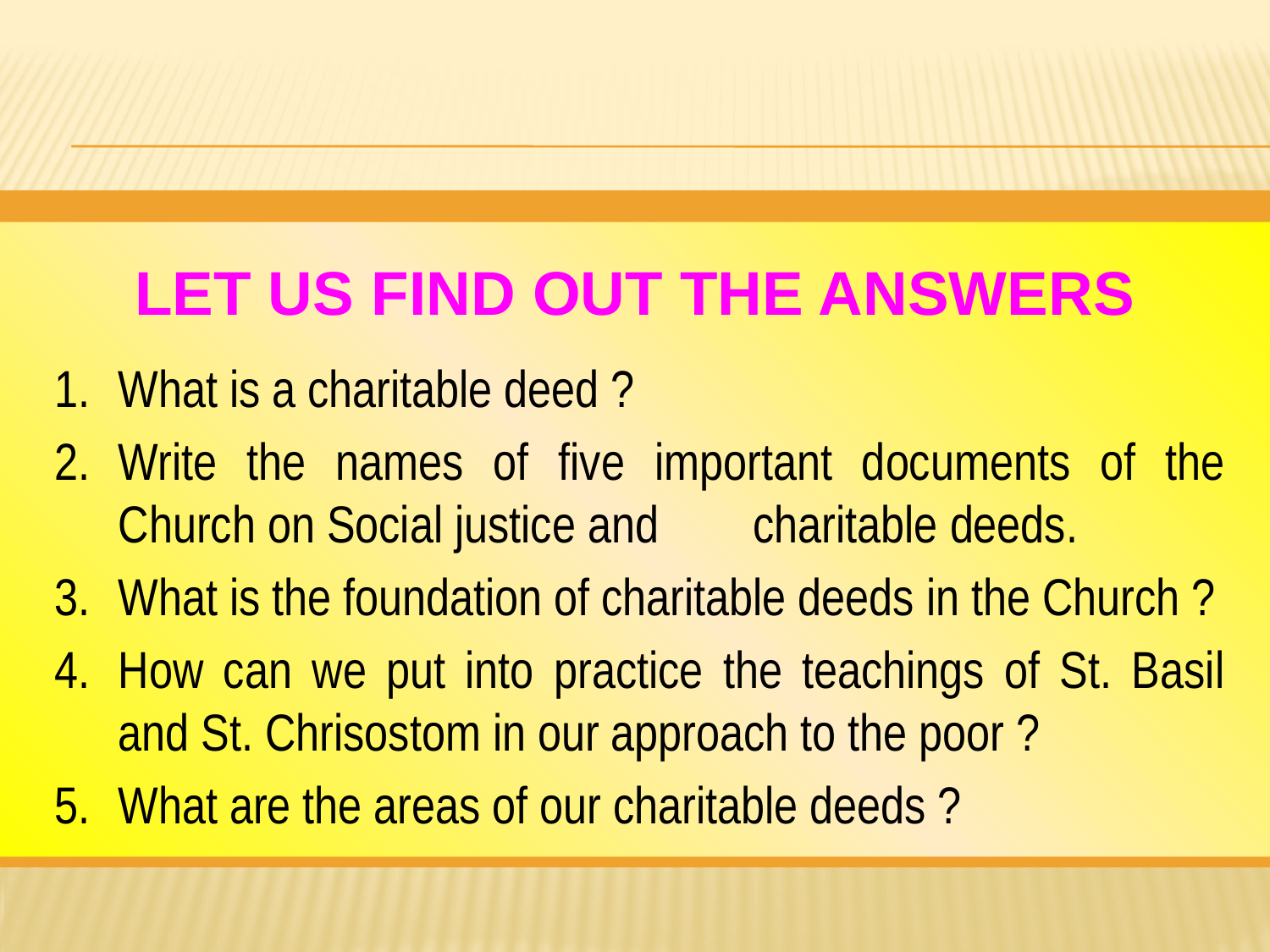

# Let us find out the answers
1.	What is a charitable deed ?
2.	Write the names of five important documents of the Church on Social justice and 	charitable deeds.
3.	What is the foundation of charitable deeds in the Church ?
4.	How can we put into practice the teachings of St. Basil and St. Chrisostom in our approach to the poor ?
5.	What are the areas of our charitable deeds ?